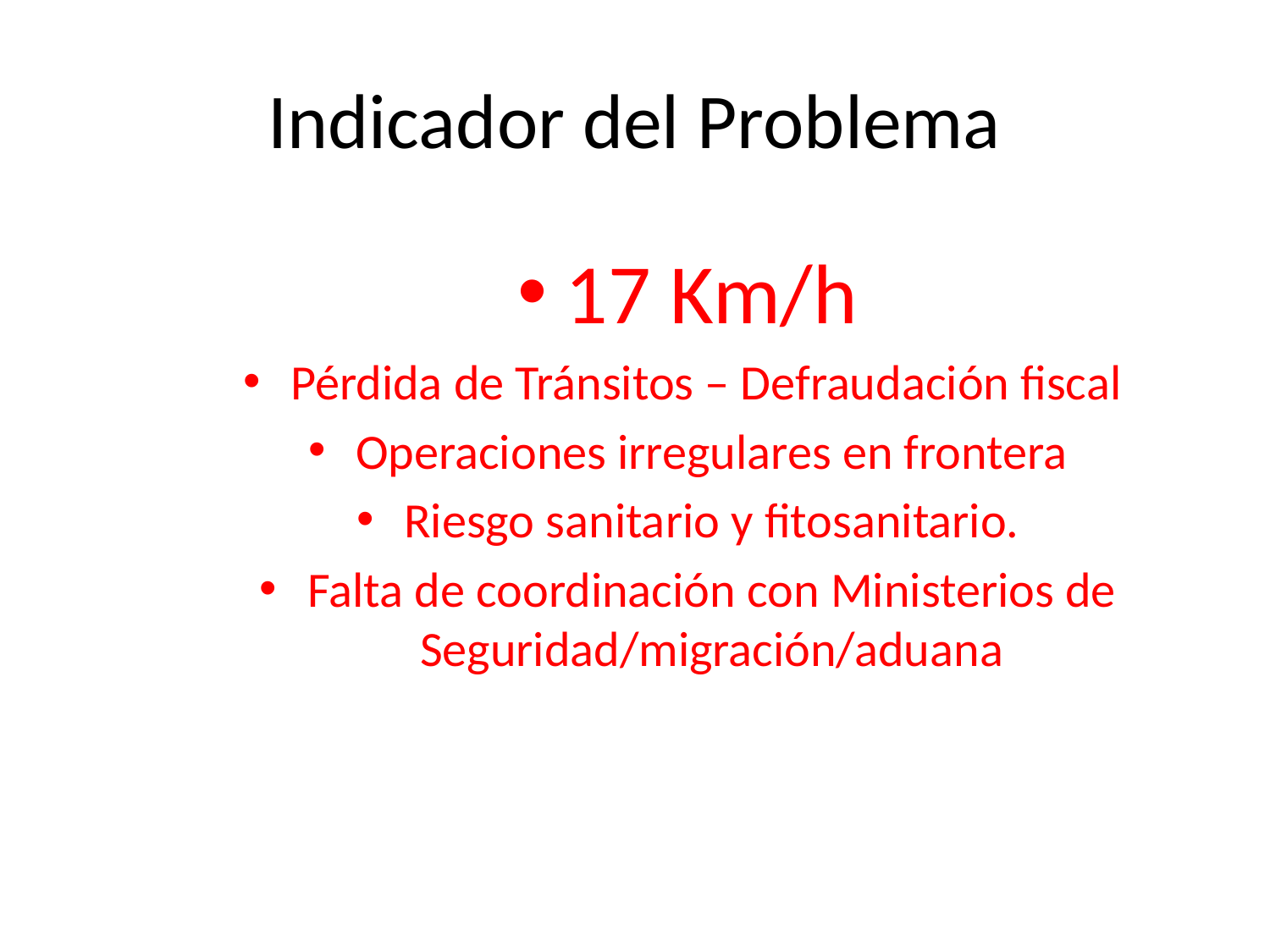

# Indicador del Problema
17 Km/h
Pérdida de Tránsitos – Defraudación fiscal
Operaciones irregulares en frontera
Riesgo sanitario y fitosanitario.
Falta de coordinación con Ministerios de Seguridad/migración/aduana